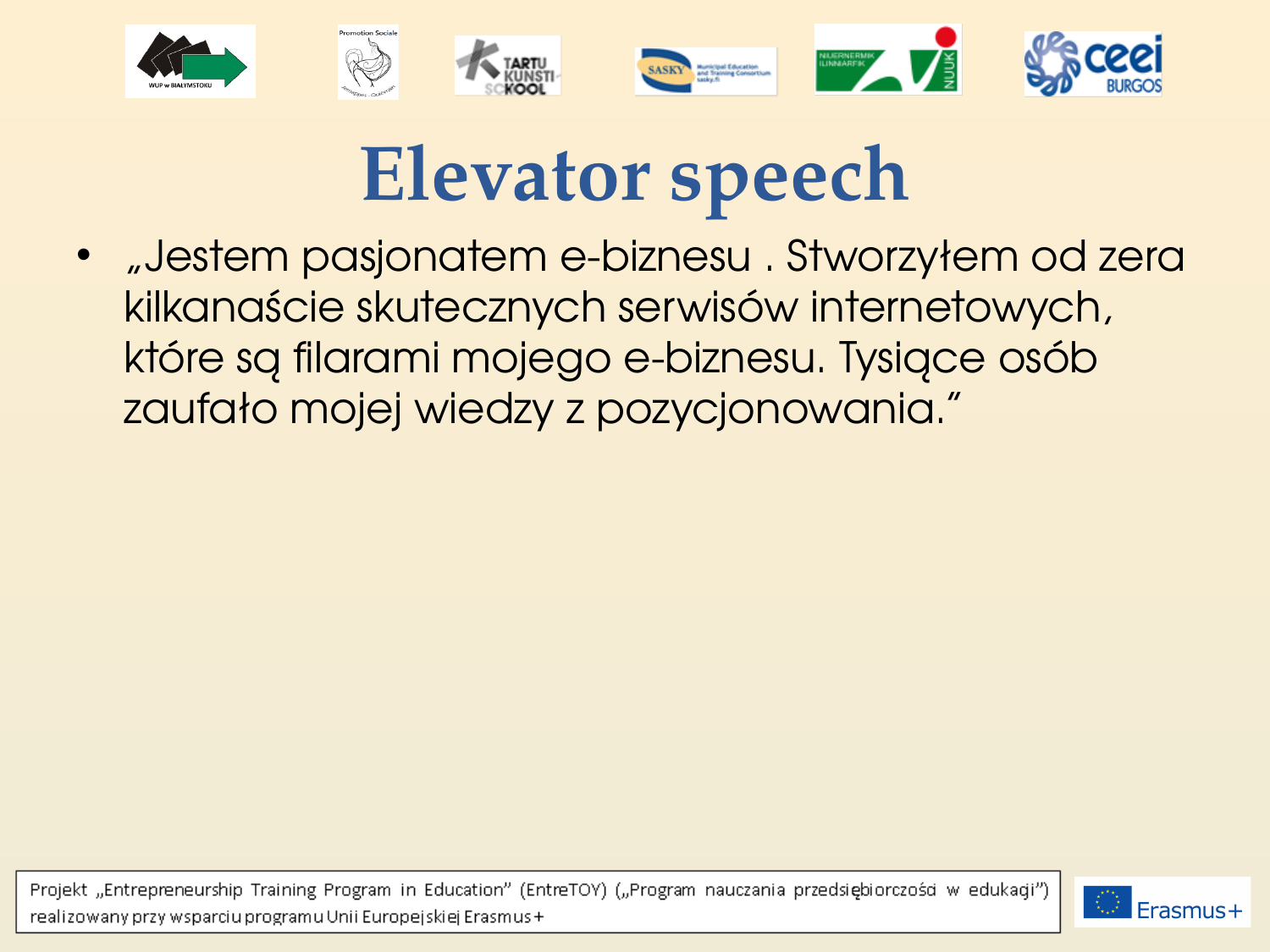

# Elevator speech
„Jestem pasjonatem e-biznesu . Stworzyłem od zera kilkanaście skutecznych serwisów internetowych, które są filarami mojego e-biznesu. Tysiące osób zaufało mojej wiedzy z pozycjonowania.”